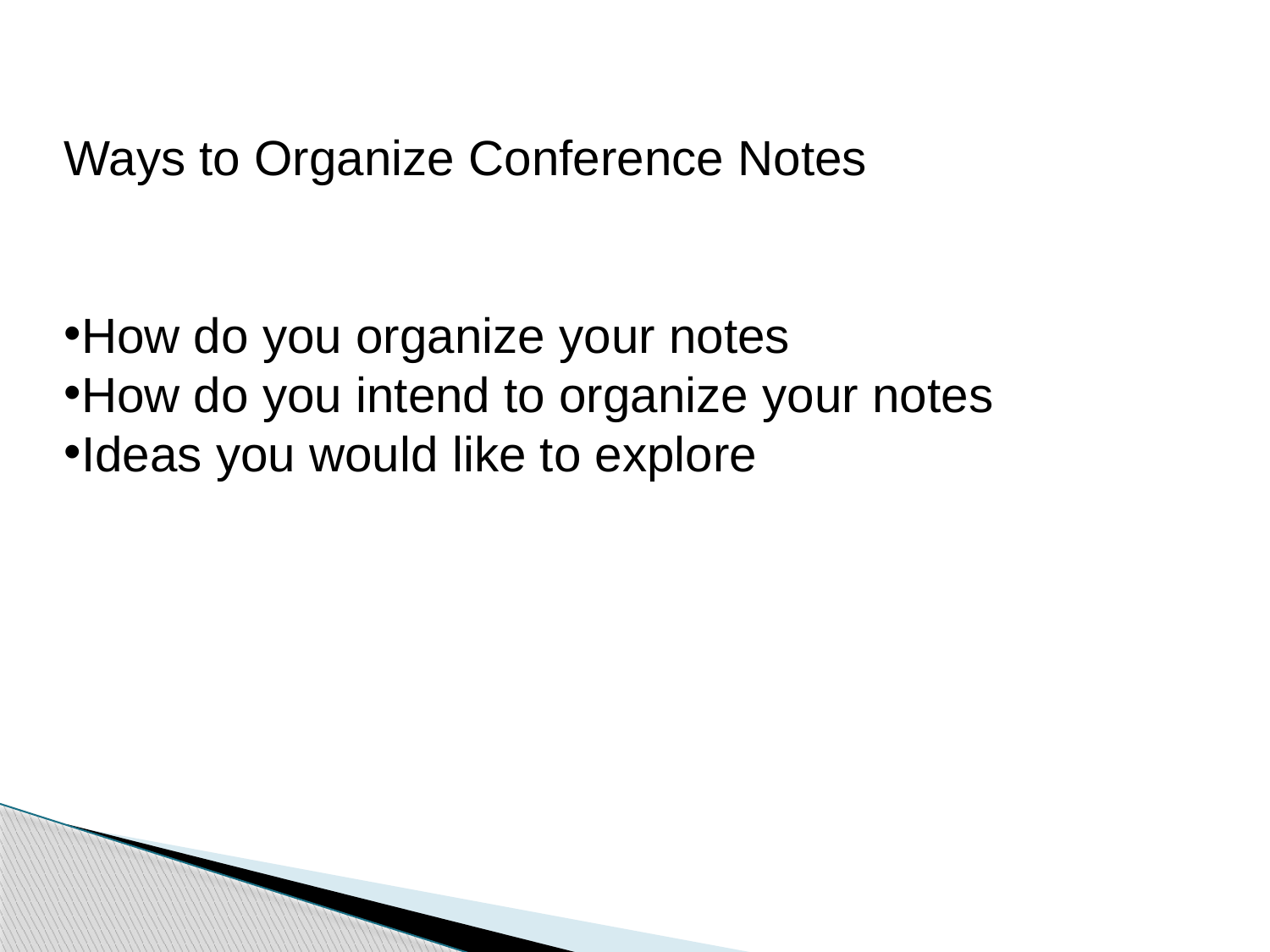

Ways to Organize Conference Notes

How do you organize your notes
How do you intend to organize your notes
Ideas you would like to explore